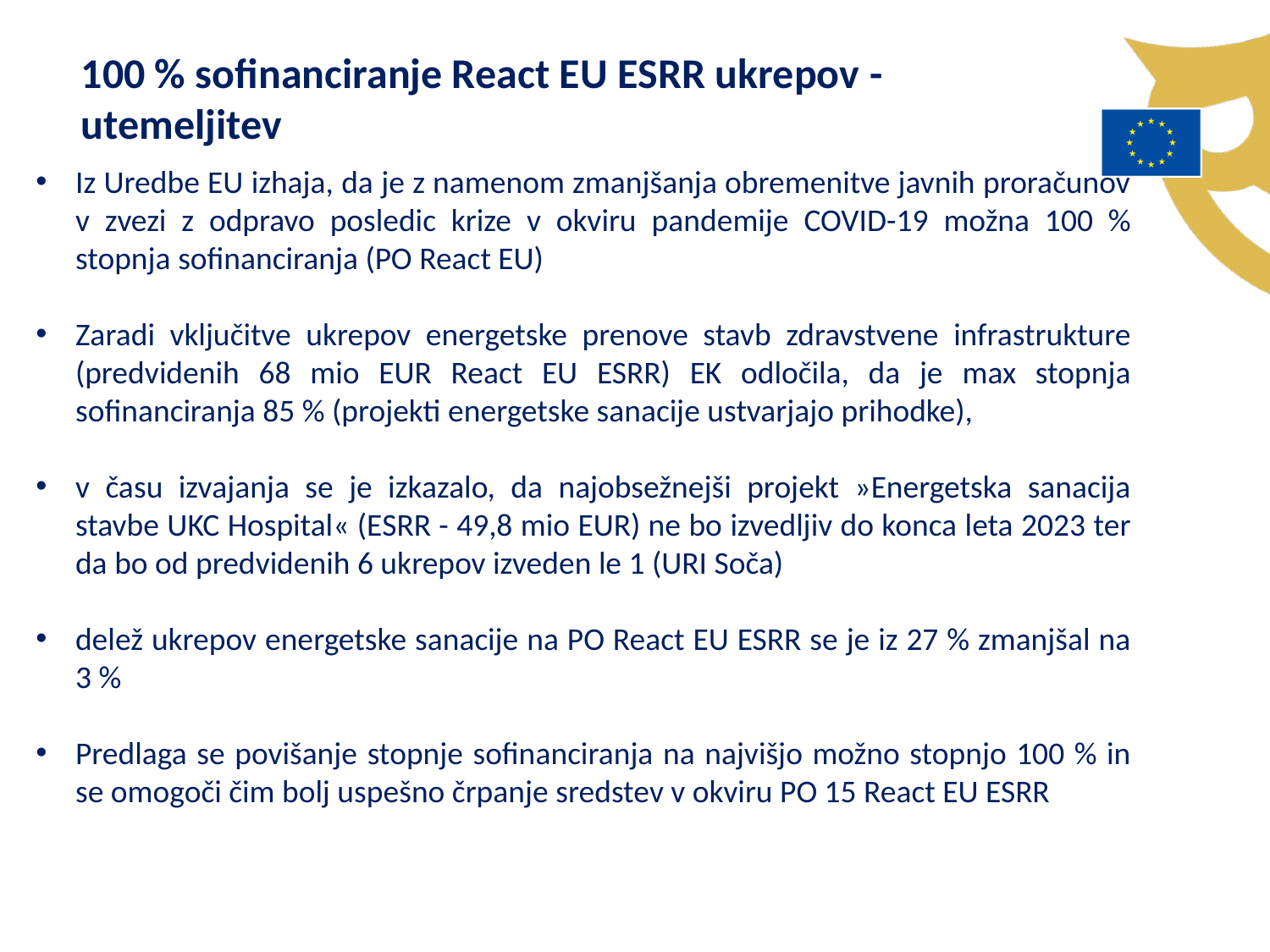

100 % sofinanciranje React EU ESRR ukrepov - utemeljitev
Iz Uredbe EU izhaja, da je z namenom zmanjšanja obremenitve javnih proračunov v zvezi z odpravo posledic krize v okviru pandemije COVID-19 možna 100 % stopnja sofinanciranja (PO React EU)

Zaradi vključitve ukrepov energetske prenove stavb zdravstvene infrastrukture (predvidenih 68 mio EUR React EU ESRR) EK odločila, da je max stopnja sofinanciranja 85 % (projekti energetske sanacije ustvarjajo prihodke),

v času izvajanja se je izkazalo, da najobsežnejši projekt »Energetska sanacija stavbe UKC Hospital« (ESRR - 49,8 mio EUR) ne bo izvedljiv do konca leta 2023 ter da bo od predvidenih 6 ukrepov izveden le 1 (URI Soča)

delež ukrepov energetske sanacije na PO React EU ESRR se je iz 27 % zmanjšal na 3 %

Predlaga se povišanje stopnje sofinanciranja na najvišjo možno stopnjo 100 % in se omogoči čim bolj uspešno črpanje sredstev v okviru PO 15 React EU ESRR